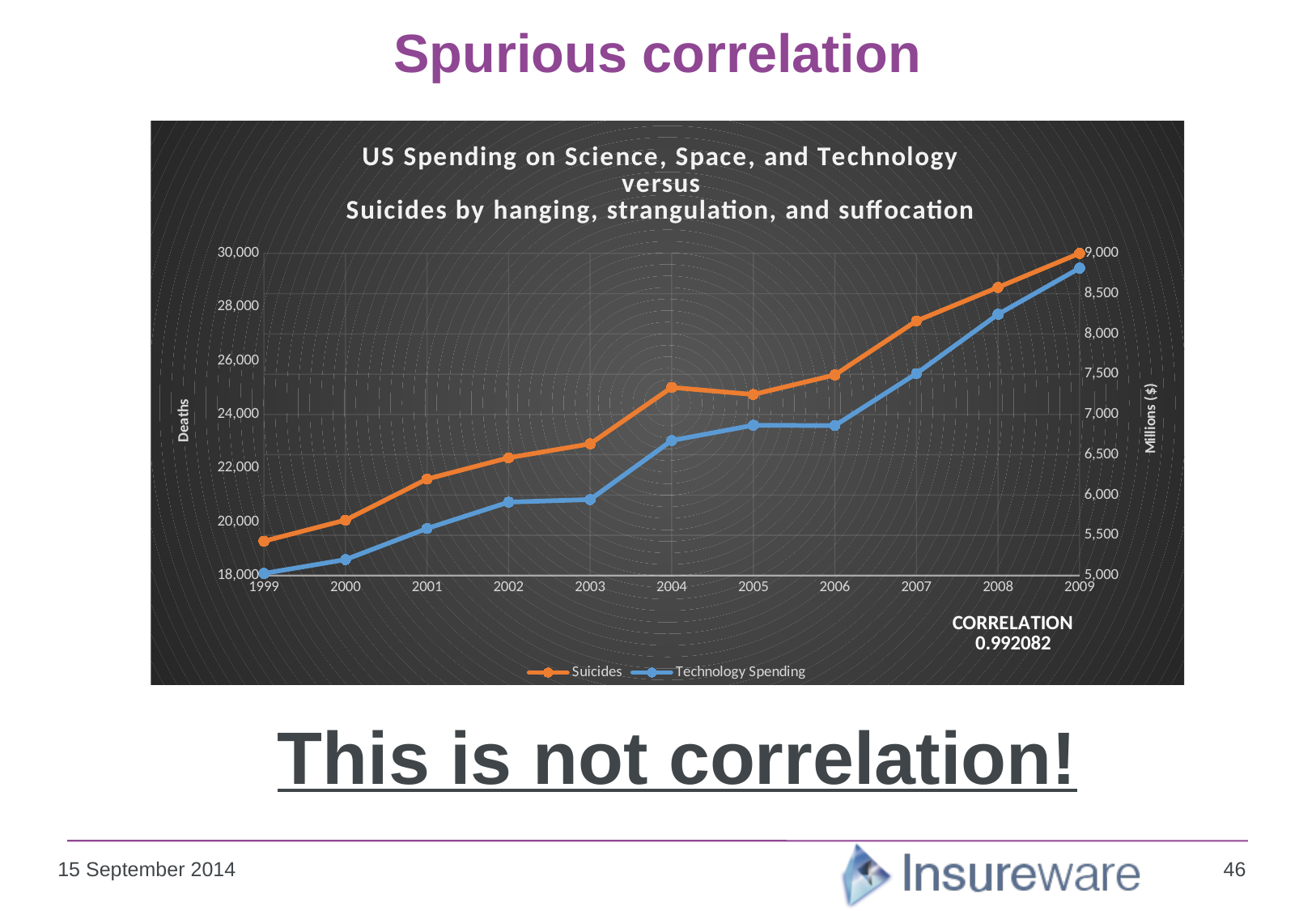

# Spurious correlation

### Chart: US Spending on Science, Space, and Technology
versus
Suicides by hanging, strangulation, and suffocation

| Category |  |  |
|---|---|---|
| 1999 | 5427.0 | 18079.0 |
| 2000 | 5688.0 | 18594.0 |
| 2001 | 6198.0 | 19753.0 |
| 2002 | 6462.0 | 20734.0 |
| 2003 | 6635.0 | 20831.0 |
| 2004 | 7336.0 | 23029.0 |
| 2005 | 7248.0 | 23597.0 |
| 2006 | 7491.0 | 23584.0 |
| 2007 | 8161.0 | 25525.0 |
| 2008 | 8578.0 | 27731.0 |
| 2009 | 9000.0 | 29449.0 |
This is not correlation!
46